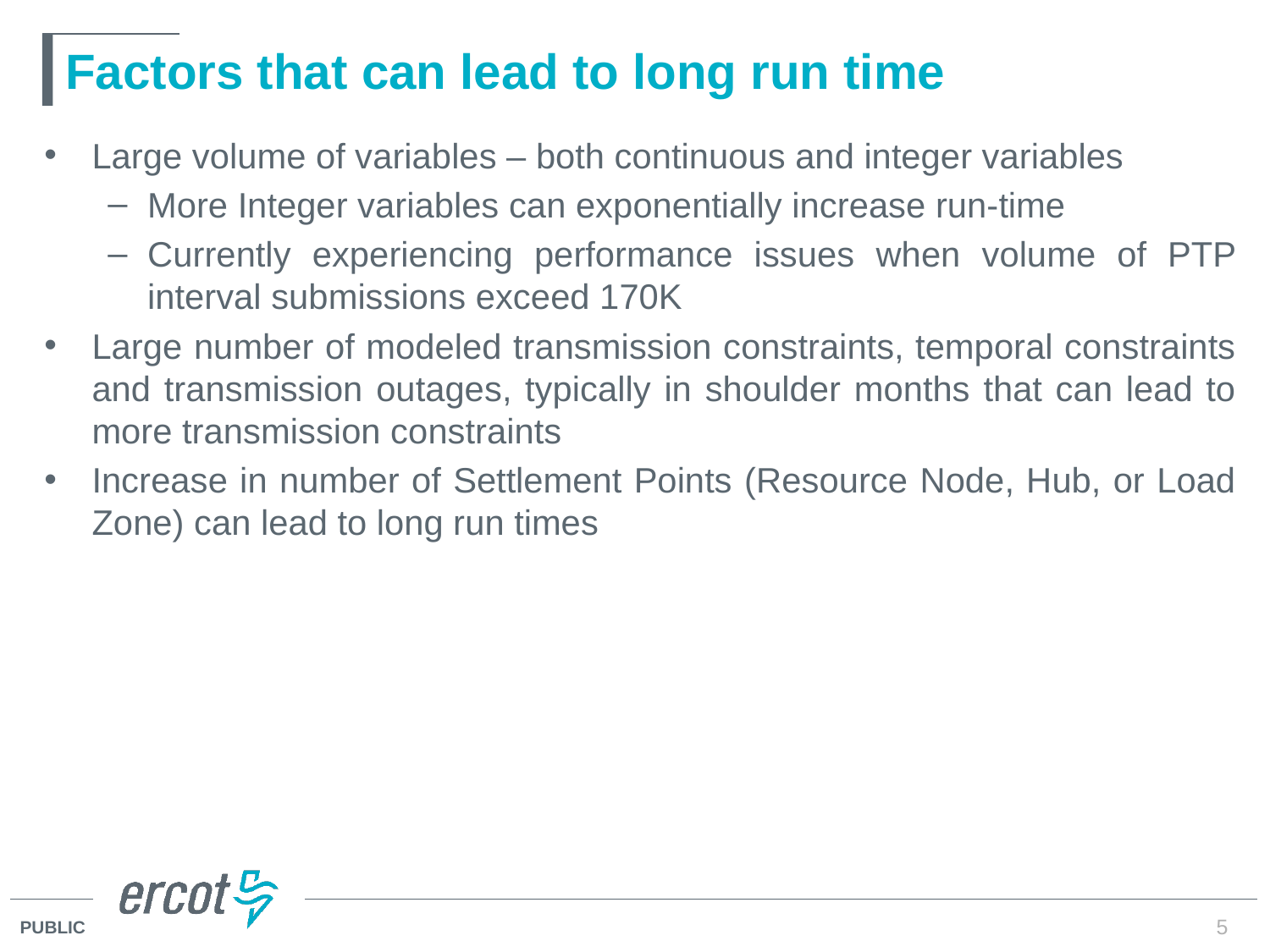

# Factors that can lead to long run time
Large volume of variables – both continuous and integer variables
More Integer variables can exponentially increase run-time
Currently experiencing performance issues when volume of PTP interval submissions exceed 170K
Large number of modeled transmission constraints, temporal constraints and transmission outages, typically in shoulder months that can lead to more transmission constraints
Increase in number of Settlement Points (Resource Node, Hub, or Load Zone) can lead to long run times

5